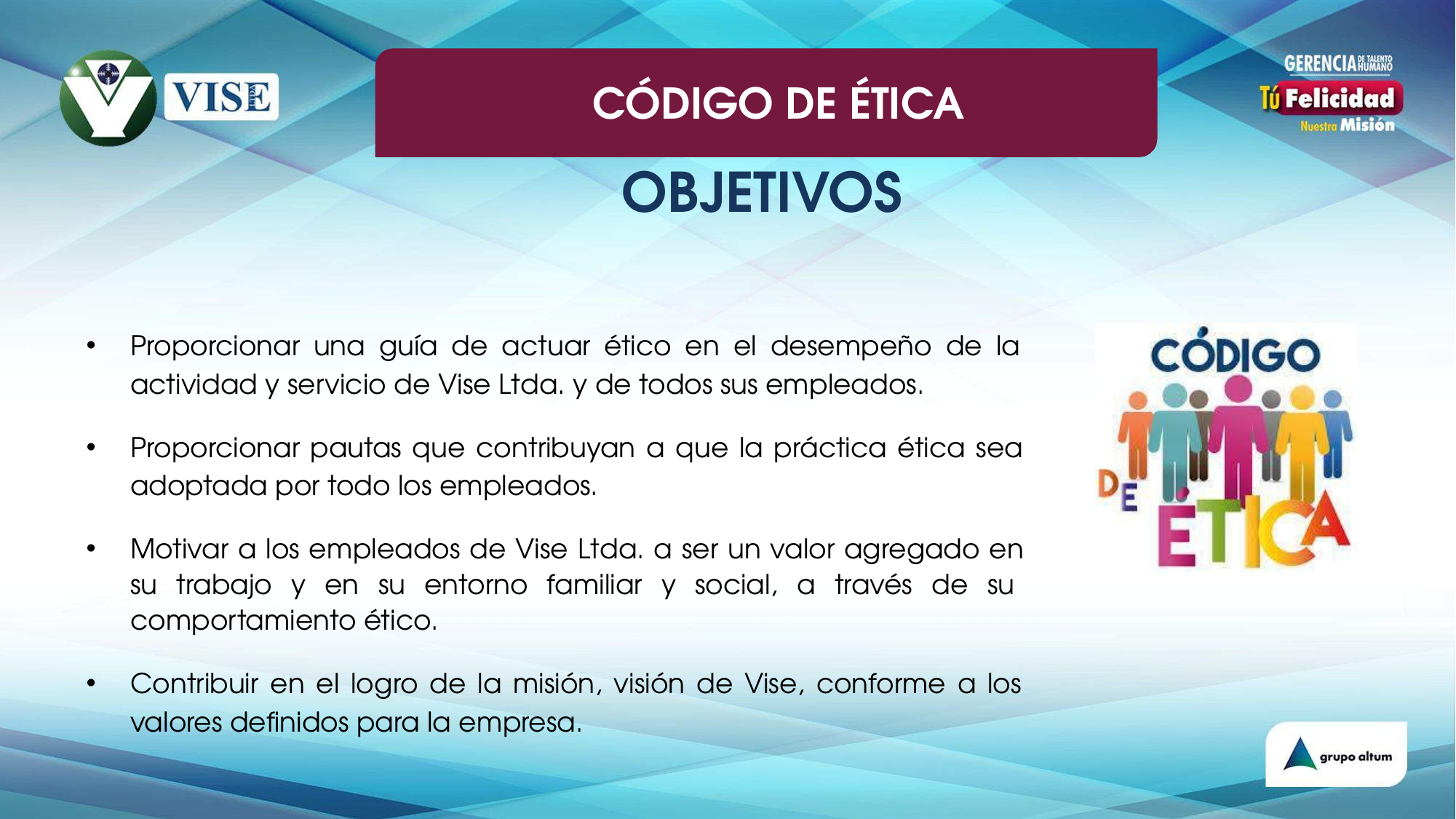

# CÓDIGO DE ÉTICA
OBJETIVOS
Proporcionar una guía de actuar ético en el desempeño de la  actividad y servicio de Vise Ltda. y de todos sus empleados.
Proporcionar pautas que contribuyan a que la práctica ética sea  adoptada por todo los empleados.
Motivar a los empleados de Vise Ltda. a ser un valor agregado en  su trabajo y en su entorno familiar y social, a través de su  comportamiento ético.
Contribuir en el logro de la misión, visión de Vise, conforme a los  valores definidos para la empresa.